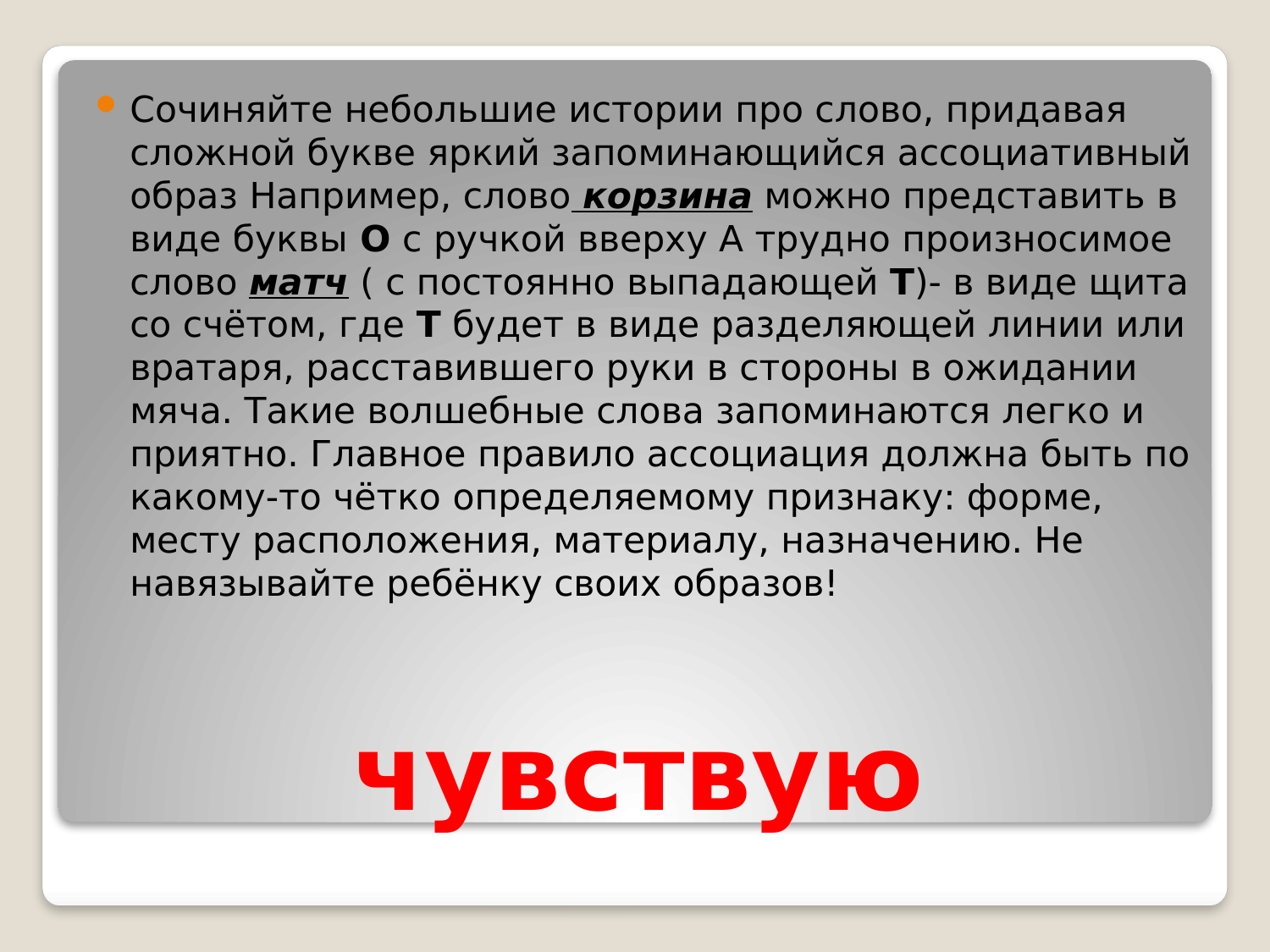

Сочиняйте небольшие истории про слово, придавая сложной букве яркий запоминающийся ассоциативный образ Например, слово корзина можно представить в виде буквы О с ручкой вверху А трудно произносимое слово матч ( с постоянно выпадающей Т)- в виде щита со счётом, где Т будет в виде разделяющей линии или вратаря, расставившего руки в стороны в ожидании мяча. Такие волшебные слова запоминаются легко и приятно. Главное правило ассоциация должна быть по какому-то чётко определяемому признаку: форме, месту расположения, материалу, назначению. Не навязывайте ребёнку своих образов!

# чувствую